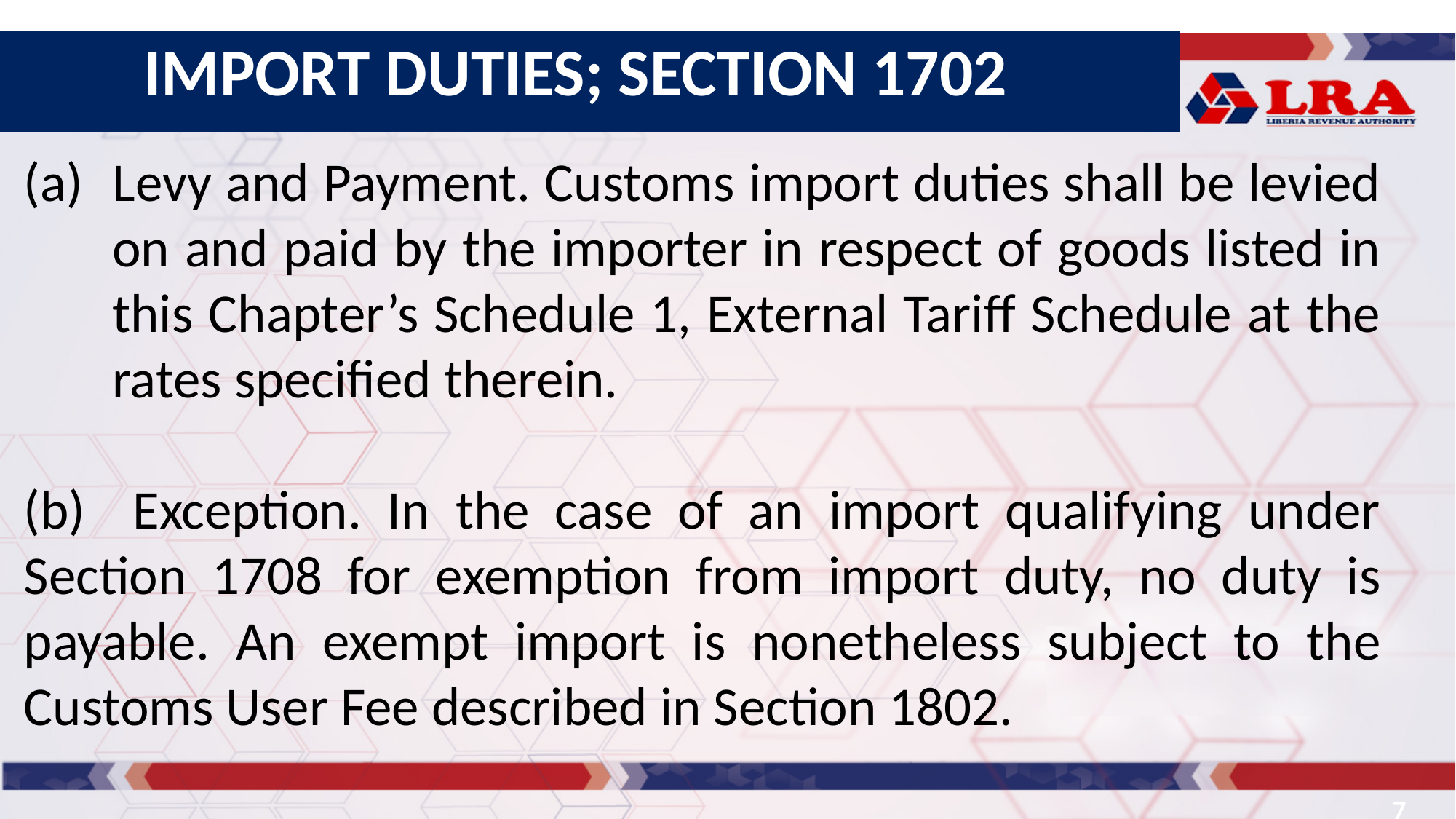

IMPORT DUTIES; SECTION 1702

Levy and Payment. Customs import duties shall be levied on and paid by the importer in respect of goods listed in this Chapter’s Schedule 1, External Tariff Schedule at the rates specified therein.

(b)	Exception. In the case of an import qualifying under Section 1708 for exemption from import duty, no duty is payable. An exempt import is nonetheless subject to the Customs User Fee described in Section 1802.

7